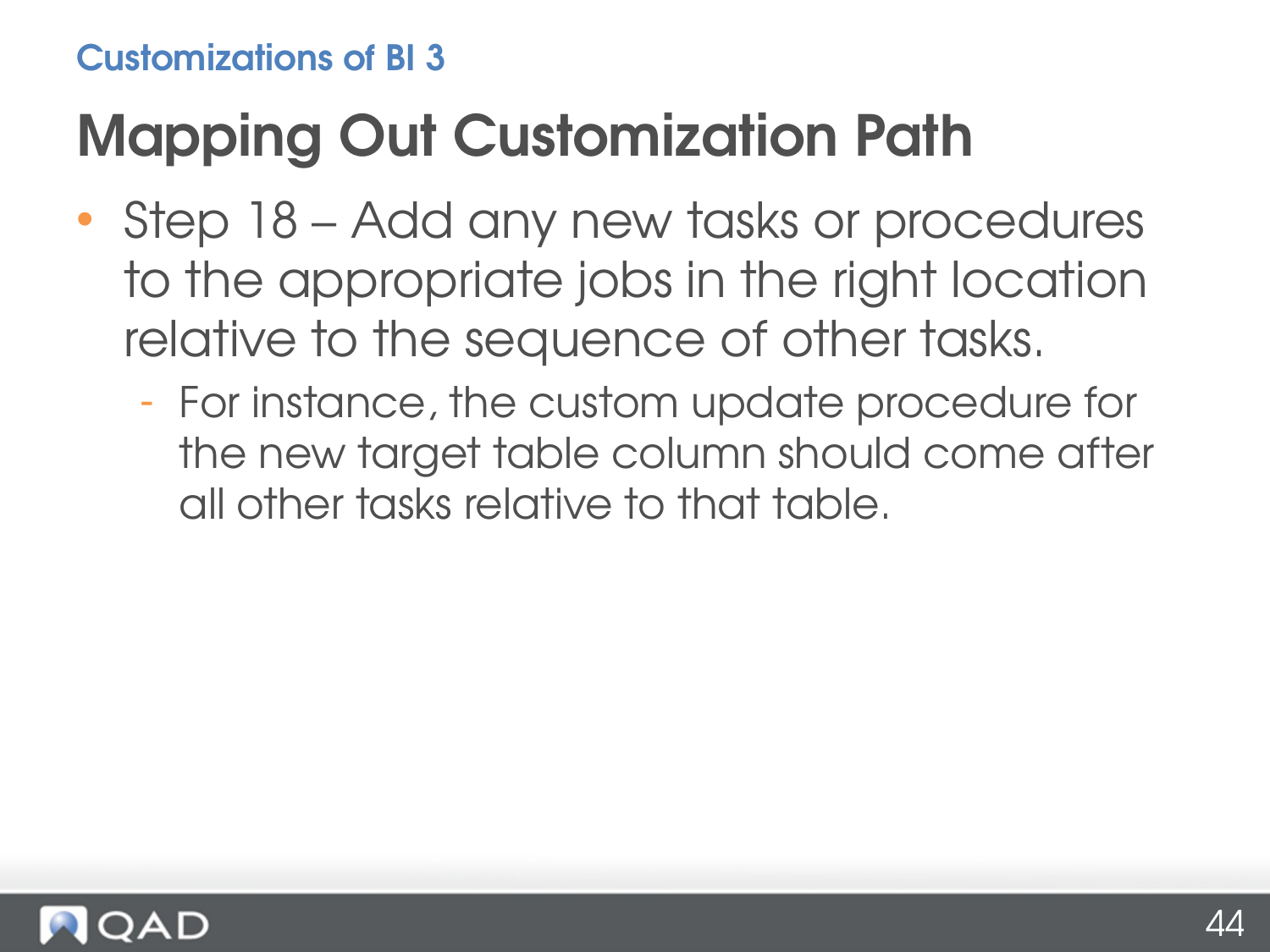

Customizations of BI 3
# Mapping Out Customization Path
Step 18 – Add any new tasks or procedures to the appropriate jobs in the right location relative to the sequence of other tasks.
For instance, the custom update procedure for the new target table column should come after all other tasks relative to that table.

44